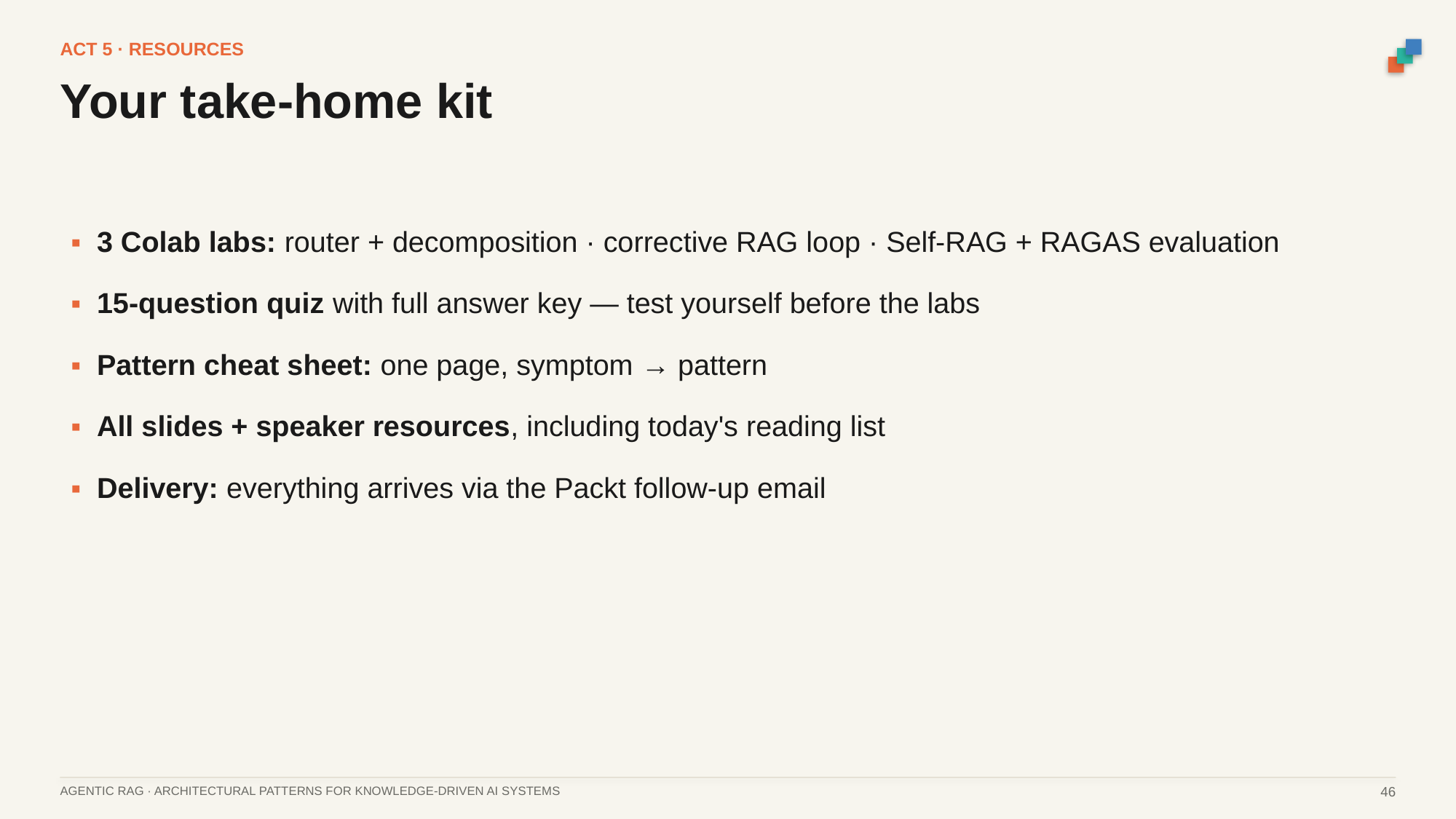

ACT 5 · RESOURCES

Your take-home kit
▪  3 Colab labs: router + decomposition · corrective RAG loop · Self-RAG + RAGAS evaluation
▪  15-question quiz with full answer key — test yourself before the labs
▪  Pattern cheat sheet: one page, symptom → pattern
▪  All slides + speaker resources, including today's reading list
▪  Delivery: everything arrives via the Packt follow-up email

AGENTIC RAG · ARCHITECTURAL PATTERNS FOR KNOWLEDGE-DRIVEN AI SYSTEMS
46